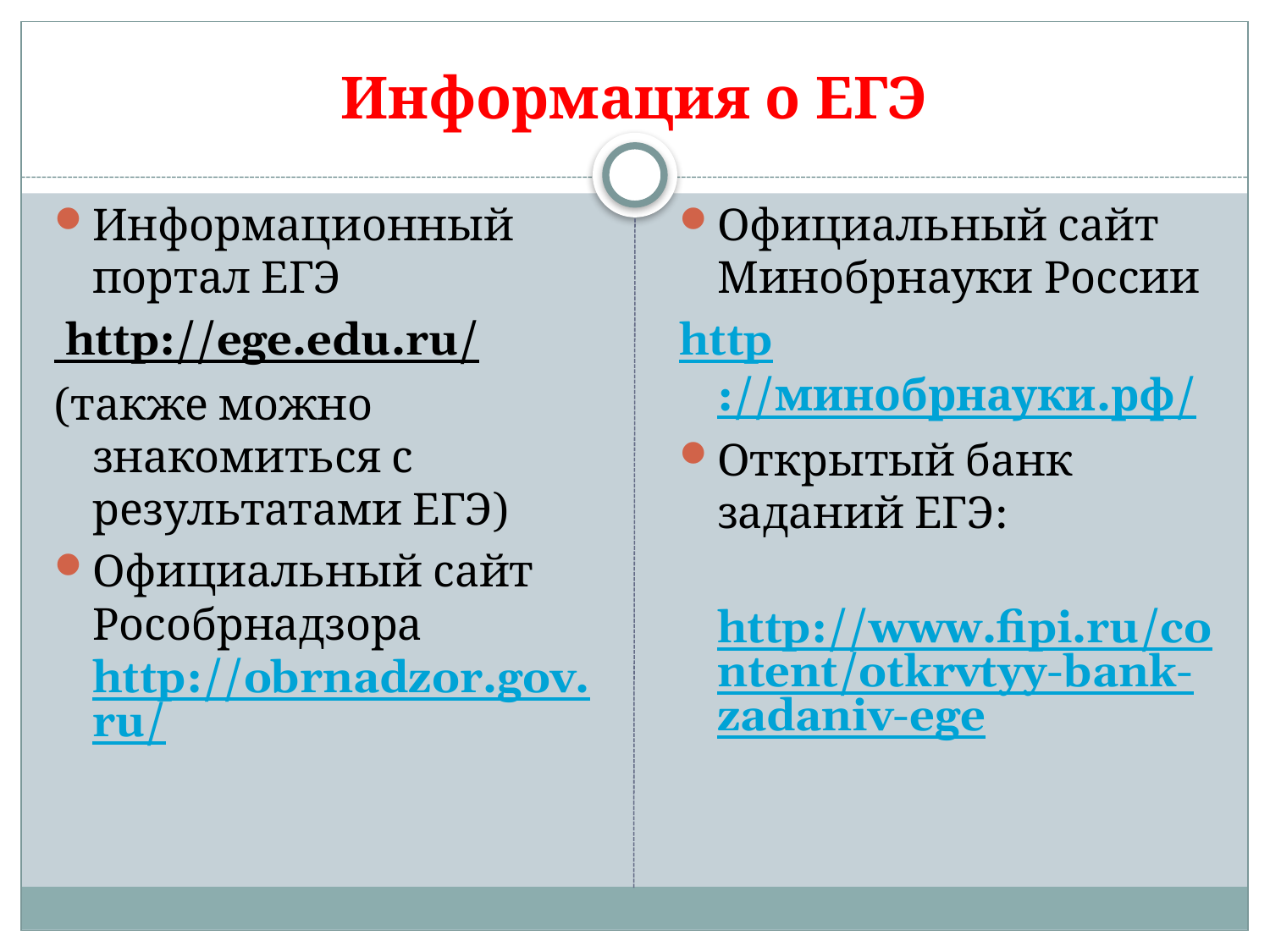

# Информация о ЕГЭ
Информационный портал ЕГЭ
 http://ege.edu.ru/
(также можно знакомиться с результатами ЕГЭ)
Официальный сайт Рособрнадзора http://obrnadzor.gov.ru/

Официальный сайт Минобрнауки России
http://минобрнауки.рф/
Открытый банк заданий ЕГЭ:
 http://www.fipi.ru/content/otkrvtyy-bank-zadaniv-ege